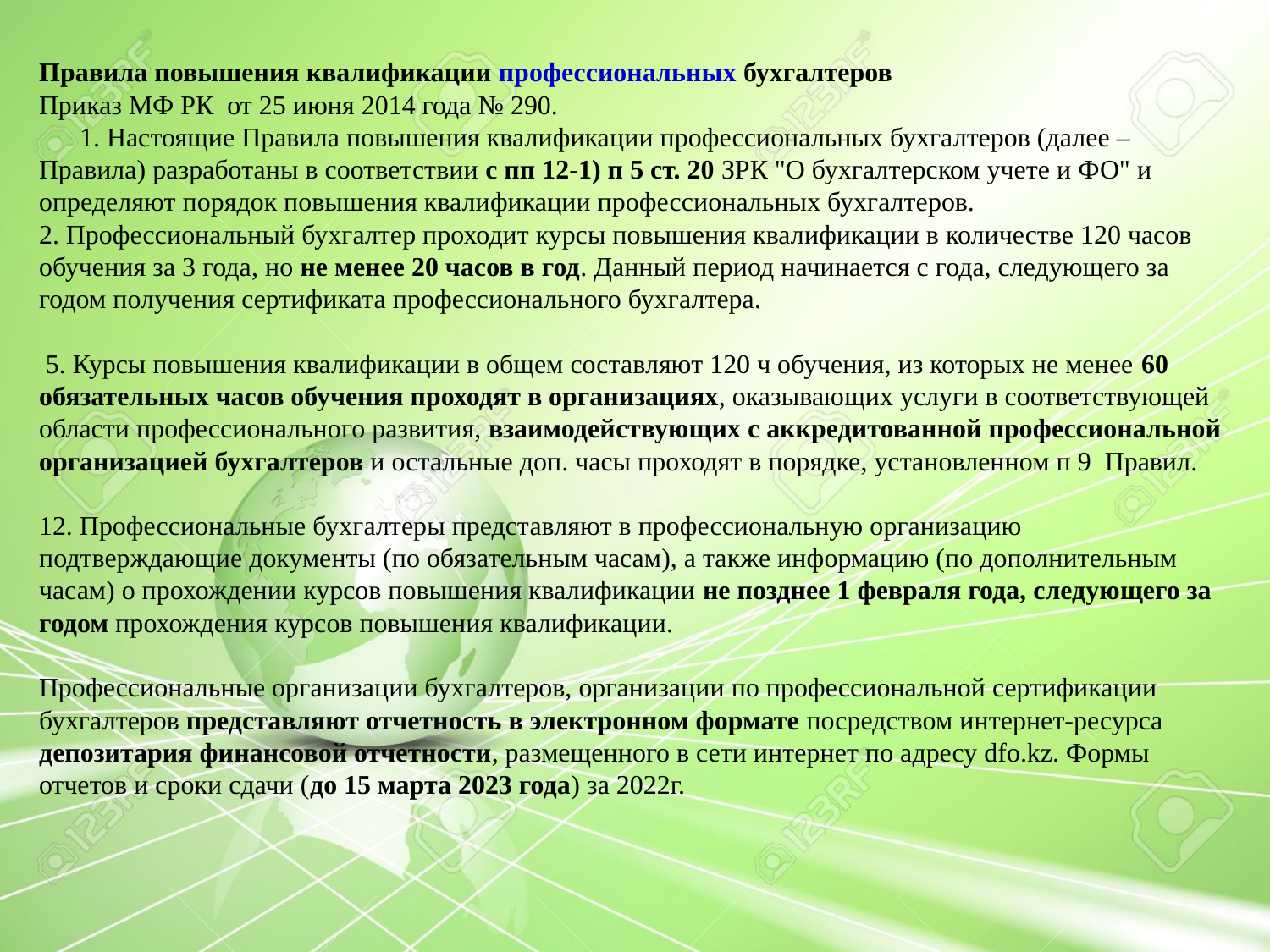

Правила повышения квалификации профессиональных бухгалтеров
Приказ МФ РК  от 25 июня 2014 года № 290.
      1. Настоящие Правила повышения квалификации профессиональных бухгалтеров (далее – Правила) разработаны в соответствии с пп 12-1) п 5 ст. 20 ЗРК "О бухгалтерском учете и ФО" и определяют порядок повышения квалификации профессиональных бухгалтеров.
2. Профессиональный бухгалтер проходит курсы повышения квалификации в количестве 120 часов обучения за 3 года, но не менее 20 часов в год. Данный период начинается с года, следующего за годом получения сертификата профессионального бухгалтера.

 5. Курсы повышения квалификации в общем составляют 120 ч обучения, из которых не менее 60 обязательных часов обучения проходят в организациях, оказывающих услуги в соответствующей области профессионального развития, взаимодействующих с аккредитованной профессиональной организацией бухгалтеров и остальные доп. часы проходят в порядке, установленном п 9  Правил.

12. Профессиональные бухгалтеры представляют в профессиональную организацию подтверждающие документы (по обязательным часам), а также информацию (по дополнительным часам) о прохождении курсов повышения квалификации не позднее 1 февраля года, следующего за годом прохождения курсов повышения квалификации.

Профессиональные организации бухгалтеров, организации по профессиональной сертификации бухгалтеров представляют отчетность в электронном формате посредством интернет-ресурса депозитария финансовой отчетности, размещенного в сети интернет по адресу dfo.kz. Формы отчетов и сроки сдачи (до 15 марта 2023 года) за 2022г.